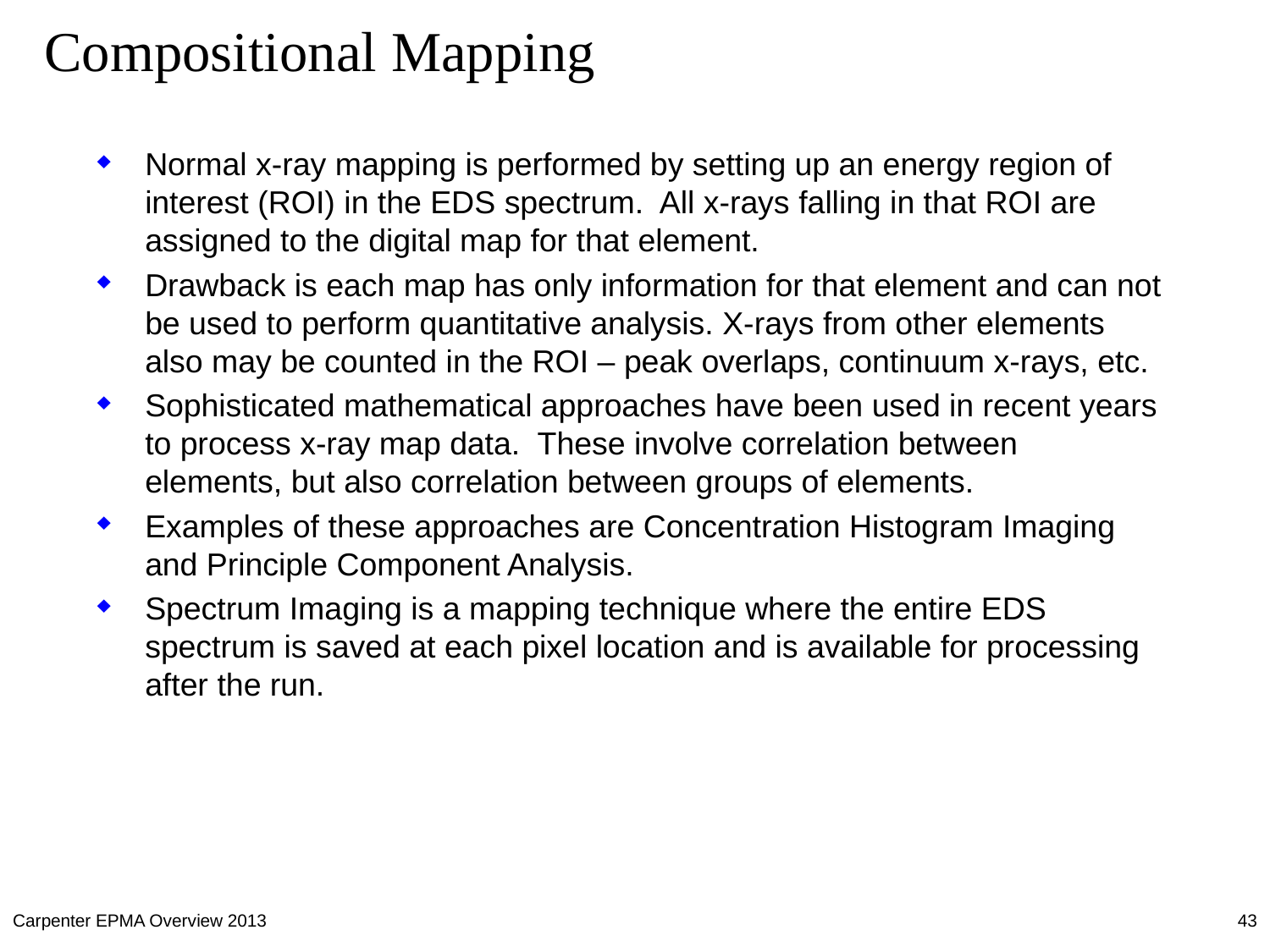

Compositional Mapping
Normal x-ray mapping is performed by setting up an energy region of interest (ROI) in the EDS spectrum.  All x-rays falling in that ROI are assigned to the digital map for that element.
Drawback is each map has only information for that element and can not be used to perform quantitative analysis. X-rays from other elements also may be counted in the ROI – peak overlaps, continuum x-rays, etc.
Sophisticated mathematical approaches have been used in recent years to process x-ray map data.  These involve correlation between elements, but also correlation between groups of elements.
Examples of these approaches are Concentration Histogram Imaging and Principle Component Analysis.
Spectrum Imaging is a mapping technique where the entire EDS spectrum is saved at each pixel location and is available for processing after the run.
Carpenter EPMA Overview 2013
43